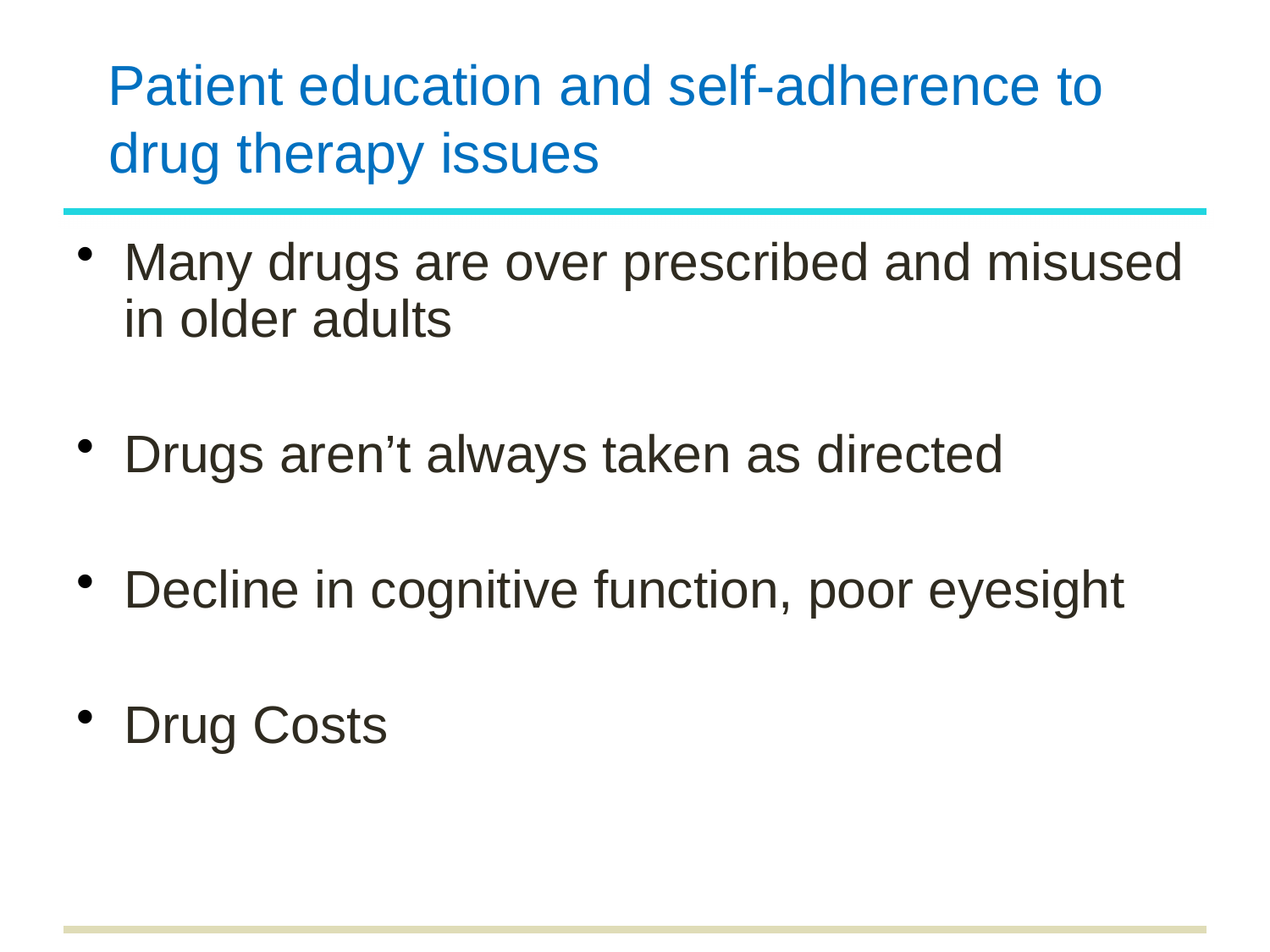

# Patient education and self-adherence to drug therapy issues
Many drugs are over prescribed and misused in older adults

Drugs aren’t always taken as directed

Decline in cognitive function, poor eyesight

Drug Costs
53